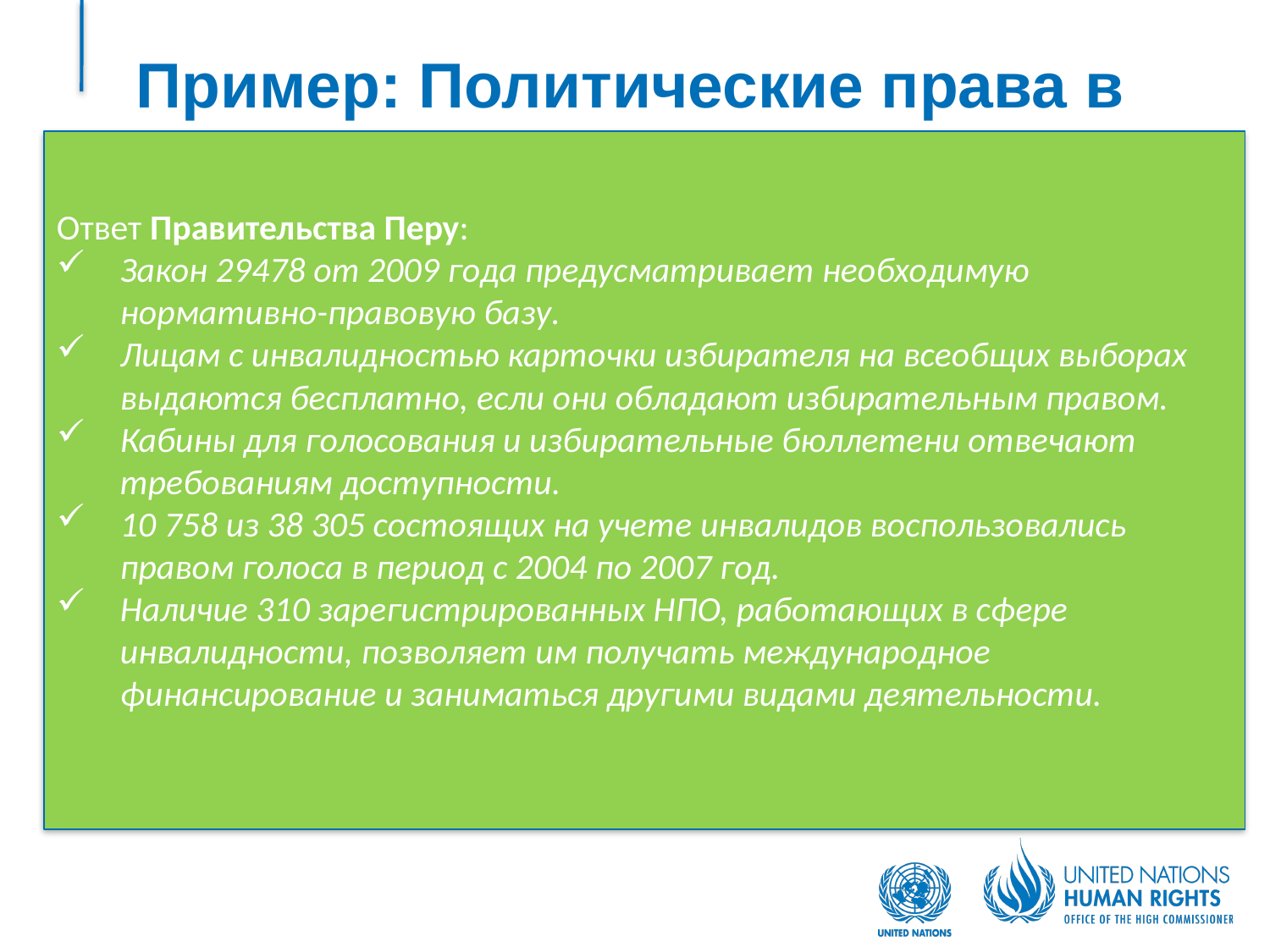

# Пример: Политические права в Перу
Ответ Правительства Перу:
Закон 29478 от 2009 года предусматривает необходимую нормативно-правовую базу.
Лицам с инвалидностью карточки избирателя на всеобщих выборах выдаются бесплатно, если они обладают избирательным правом.
Кабины для голосования и избирательные бюллетени отвечают требованиям доступности.
10 758 из 38 305 состоящих на учете инвалидов воспользовались правом голоса в период с 2004 по 2007 год.
Наличие 310 зарегистрированных НПО, работающих в сфере инвалидности, позволяет им получать международное  финансирование и заниматься другими видами деятельности.